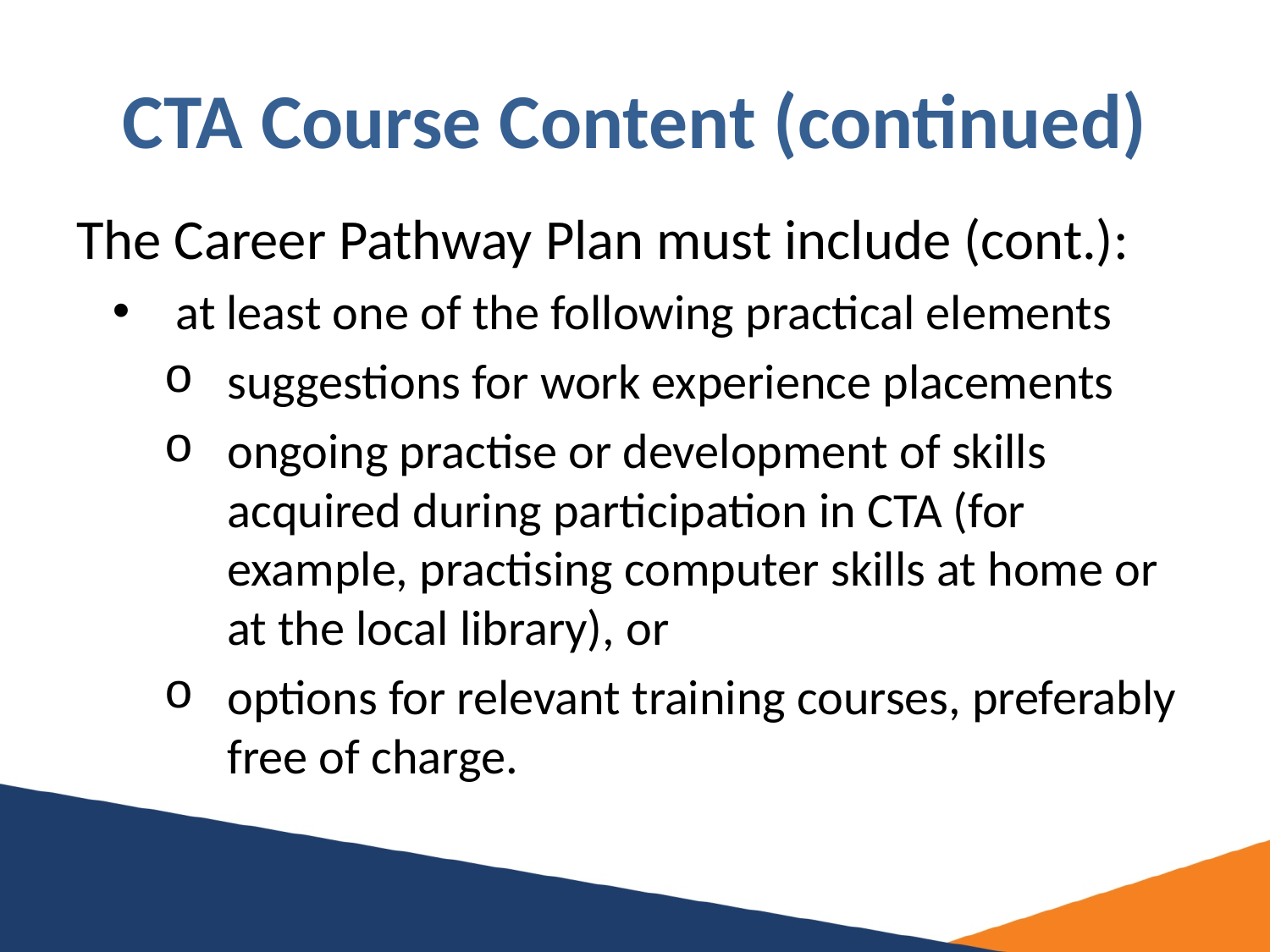

# CTA Course Content (continued)
The Career Pathway Plan must include (cont.):
at least one of the following practical elements
suggestions for work experience placements
ongoing practise or development of skills acquired during participation in CTA (for example, practising computer skills at home or at the local library), or
options for relevant training courses, preferably free of charge.